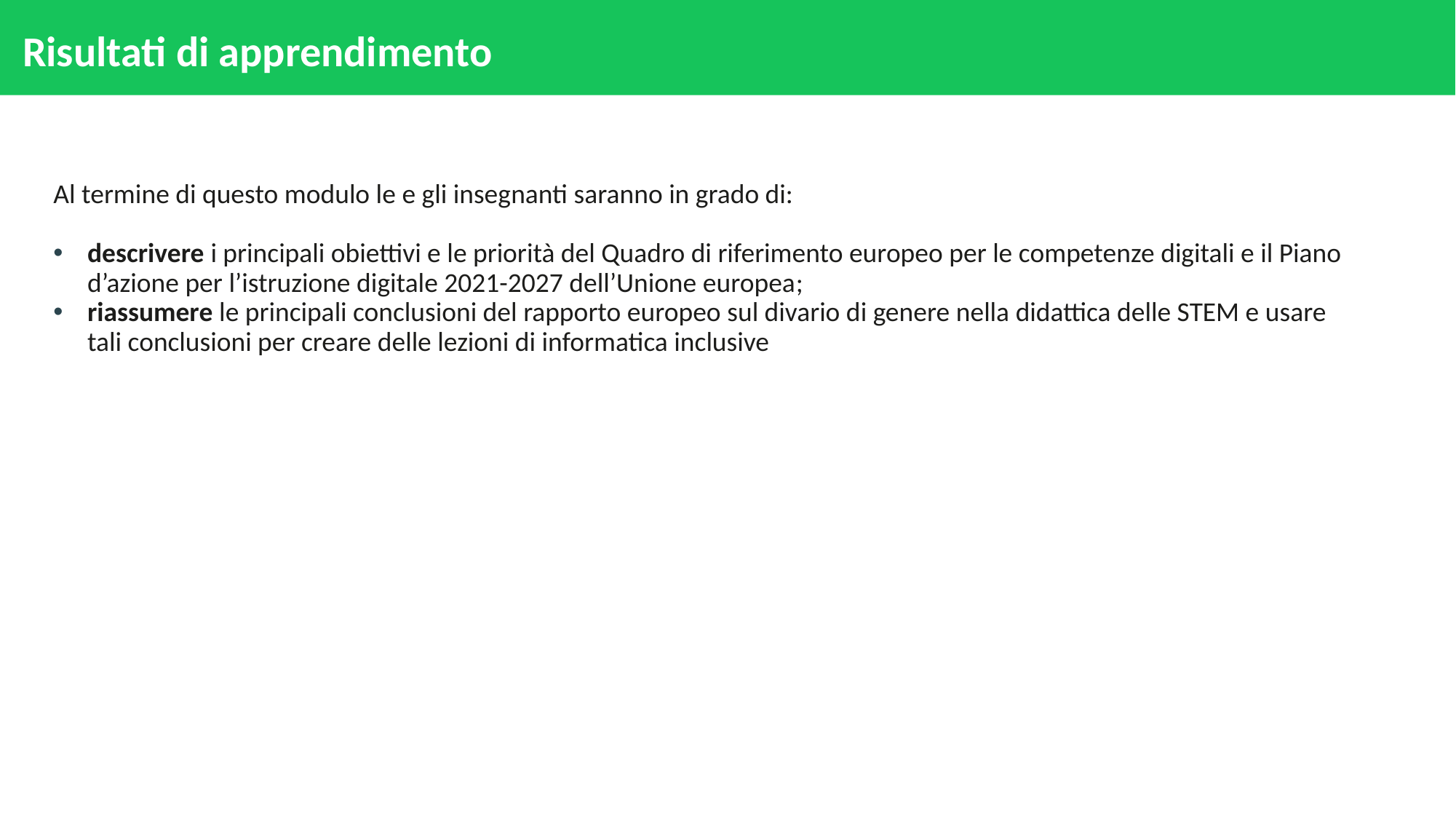

# Risultati di apprendimento
Al termine di questo modulo le e gli insegnanti saranno in grado di:

descrivere i principali obiettivi e le priorità del Quadro di riferimento europeo per le competenze digitali e il Piano d’azione per l’istruzione digitale 2021-2027 dell’Unione europea;
riassumere le principali conclusioni del rapporto europeo sul divario di genere nella didattica delle STEM e usare tali conclusioni per creare delle lezioni di informatica inclusive